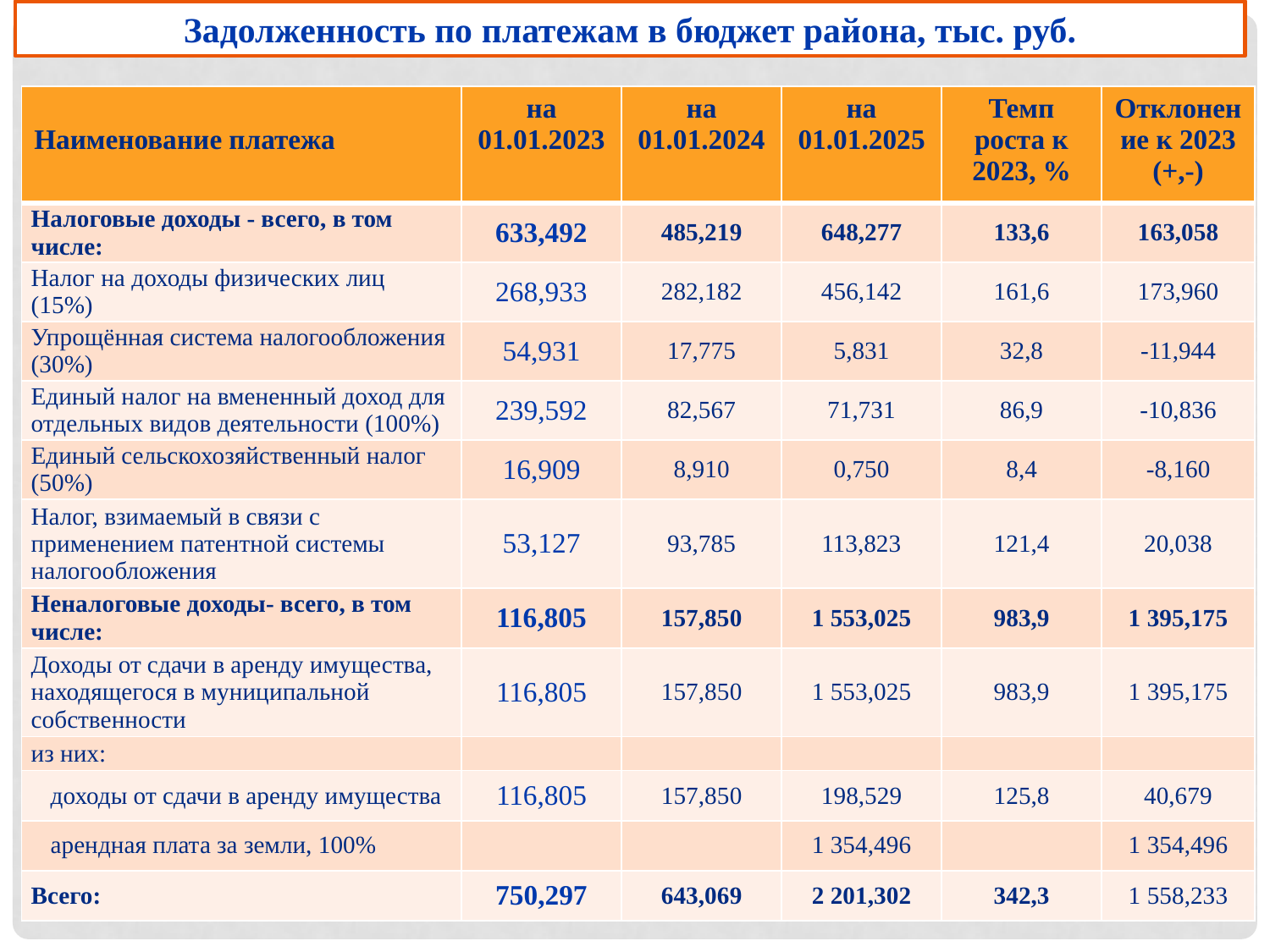

Задолженность по платежам в бюджет района, тыс. руб.
| Наименование платежа | на 01.01.2023 | на 01.01.2024 | на 01.01.2025 | Темп роста к 2023, % | Отклонение к 2023 (+,-) |
| --- | --- | --- | --- | --- | --- |
| Налоговые доходы - всего, в том числе: | 633,492 | 485,219 | 648,277 | 133,6 | 163,058 |
| Налог на доходы физических лиц (15%) | 268,933 | 282,182 | 456,142 | 161,6 | 173,960 |
| Упрощённая система налогообложения (30%) | 54,931 | 17,775 | 5,831 | 32,8 | -11,944 |
| Единый налог на вмененный доход для отдельных видов деятельности (100%) | 239,592 | 82,567 | 71,731 | 86,9 | -10,836 |
| Единый сельскохозяйственный налог (50%) | 16,909 | 8,910 | 0,750 | 8,4 | -8,160 |
| Налог, взимаемый в связи с применением патентной системы налогообложения | 53,127 | 93,785 | 113,823 | 121,4 | 20,038 |
| Неналоговые доходы- всего, в том числе: | 116,805 | 157,850 | 1 553,025 | 983,9 | 1 395,175 |
| Доходы от сдачи в аренду имущества, находящегося в муниципальной собственности | 116,805 | 157,850 | 1 553,025 | 983,9 | 1 395,175 |
| из них: |  |  |  |  |  |
| доходы от сдачи в аренду имущества | 116,805 | 157,850 | 198,529 | 125,8 | 40,679 |
| арендная плата за земли, 100% |  |  | 1 354,496 |  | 1 354,496 |
| Всего: | 750,297 | 643,069 | 2 201,302 | 342,3 | 1 558,233 |